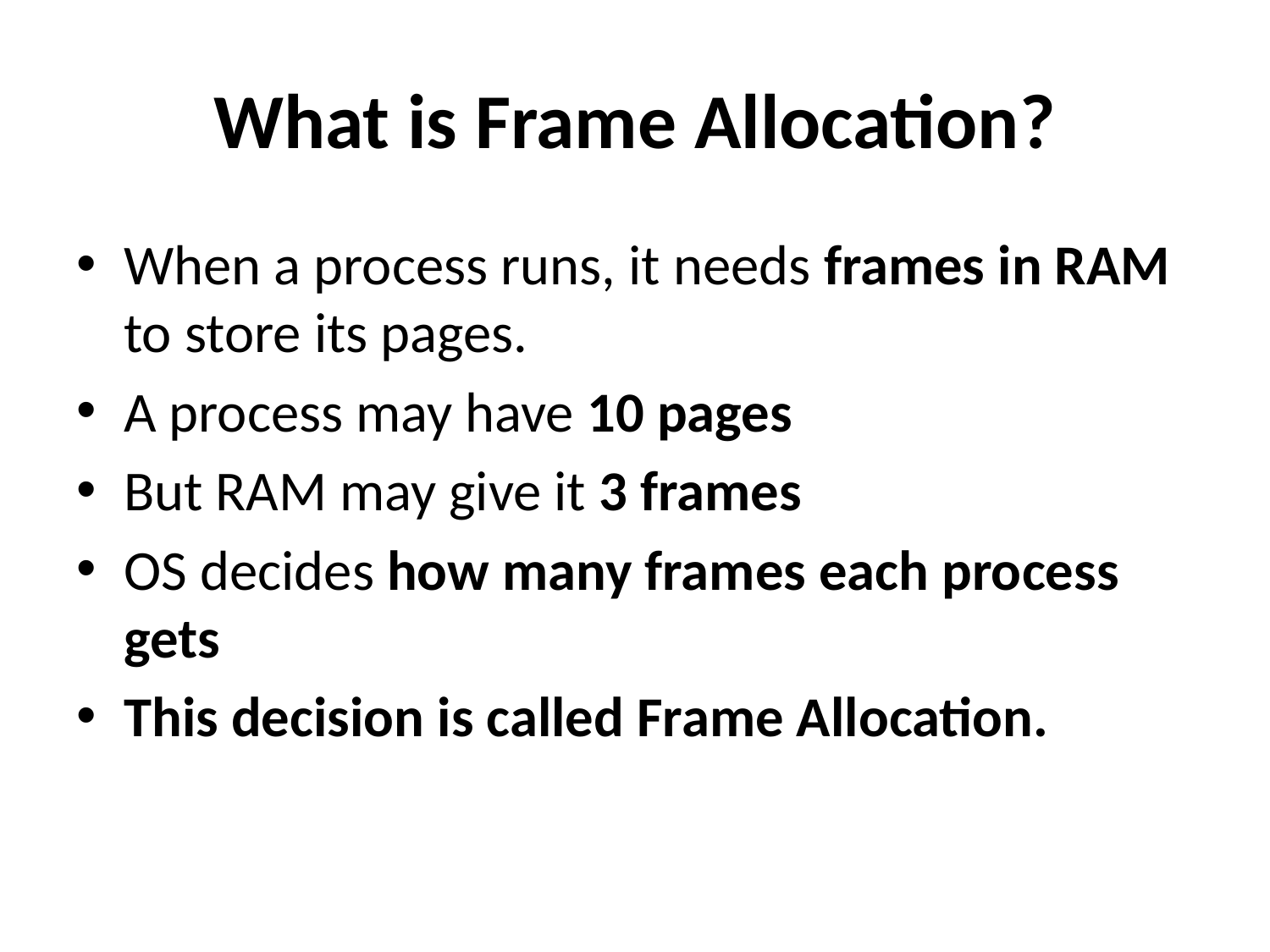

# What is Frame Allocation?
When a process runs, it needs frames in RAM to store its pages.
A process may have 10 pages
But RAM may give it 3 frames
OS decides how many frames each process gets
This decision is called Frame Allocation.